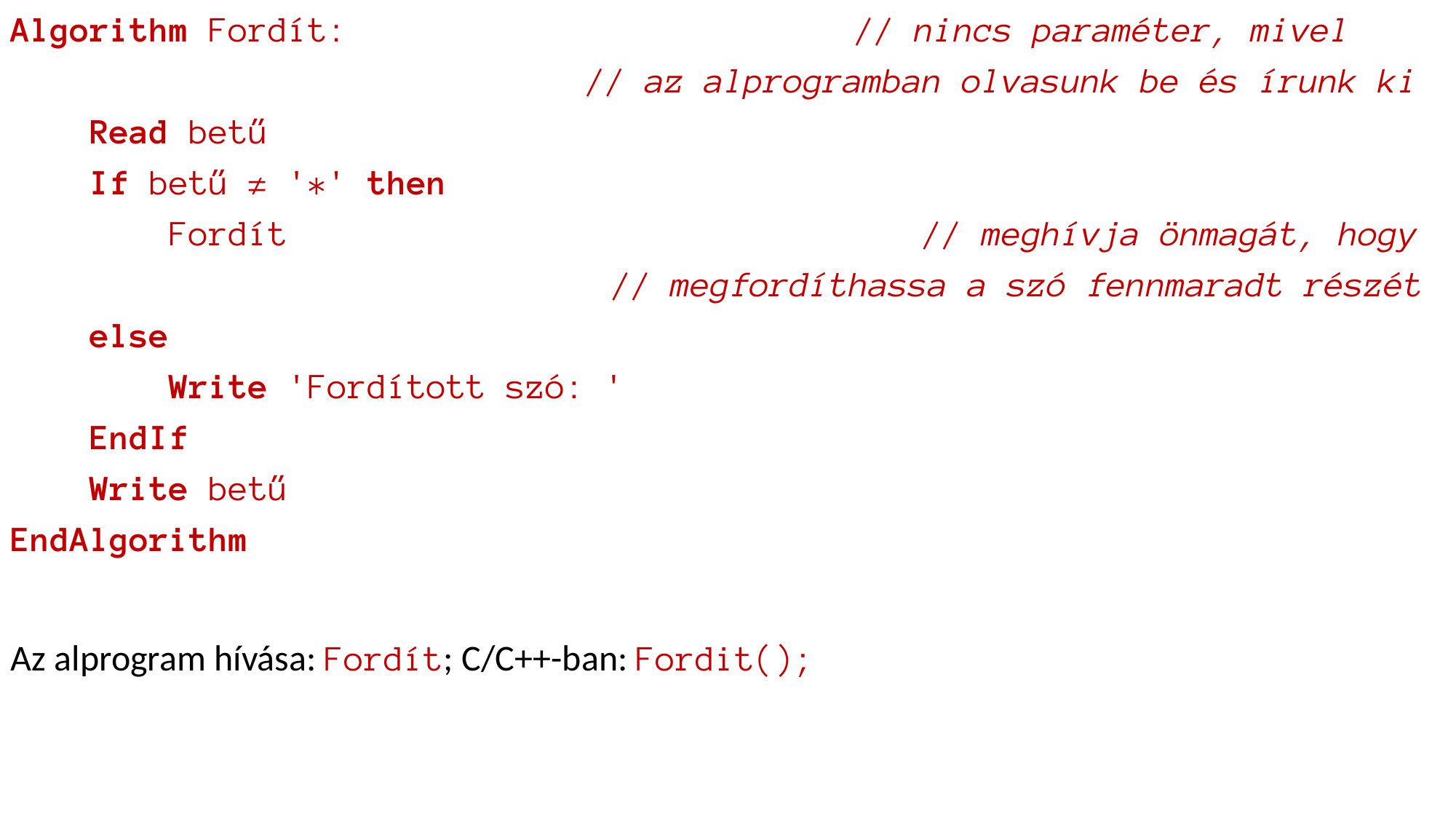

Algorithm Fordít: 	                        // nincs paraméter, mivel
                             // az alprogramban olvasunk be és írunk ki
    Read betű
    If betű ≠ '*' then
        Fordít                                // meghívja önmagát, hogy
                           // megfordíthassa a szó fennmaradt részét
    else
        Write 'Fordított szó: '
    EndIf
    Write betű
EndAlgorithm
Az alprogram hívása: Fordít; C/C++-ban: Fordit();